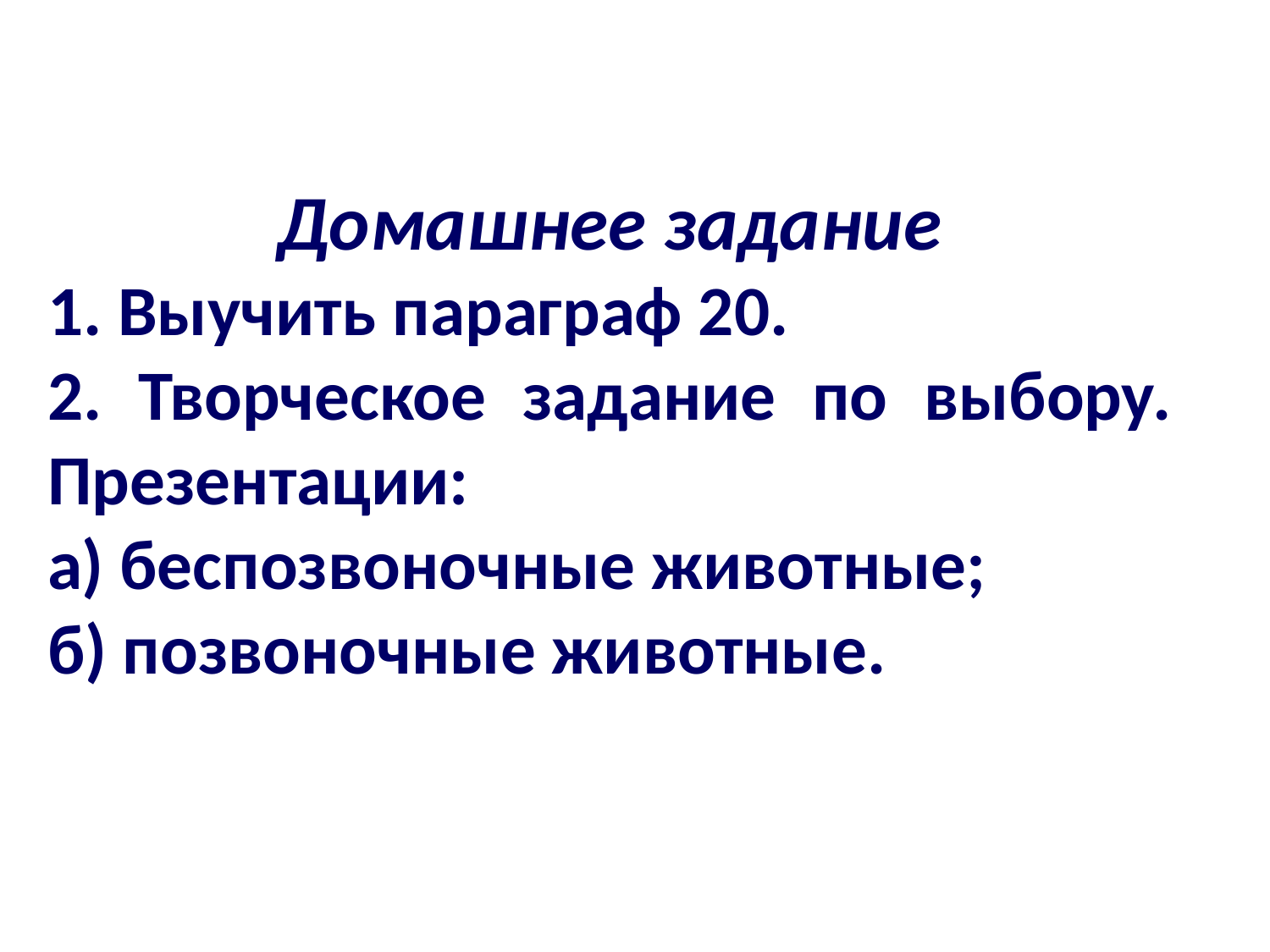

Домашнее задание
1. Выучить параграф 20.
2. Творческое задание по выбору. Презентации:
а) беспозвоночные животные;
б) позвоночные животные.